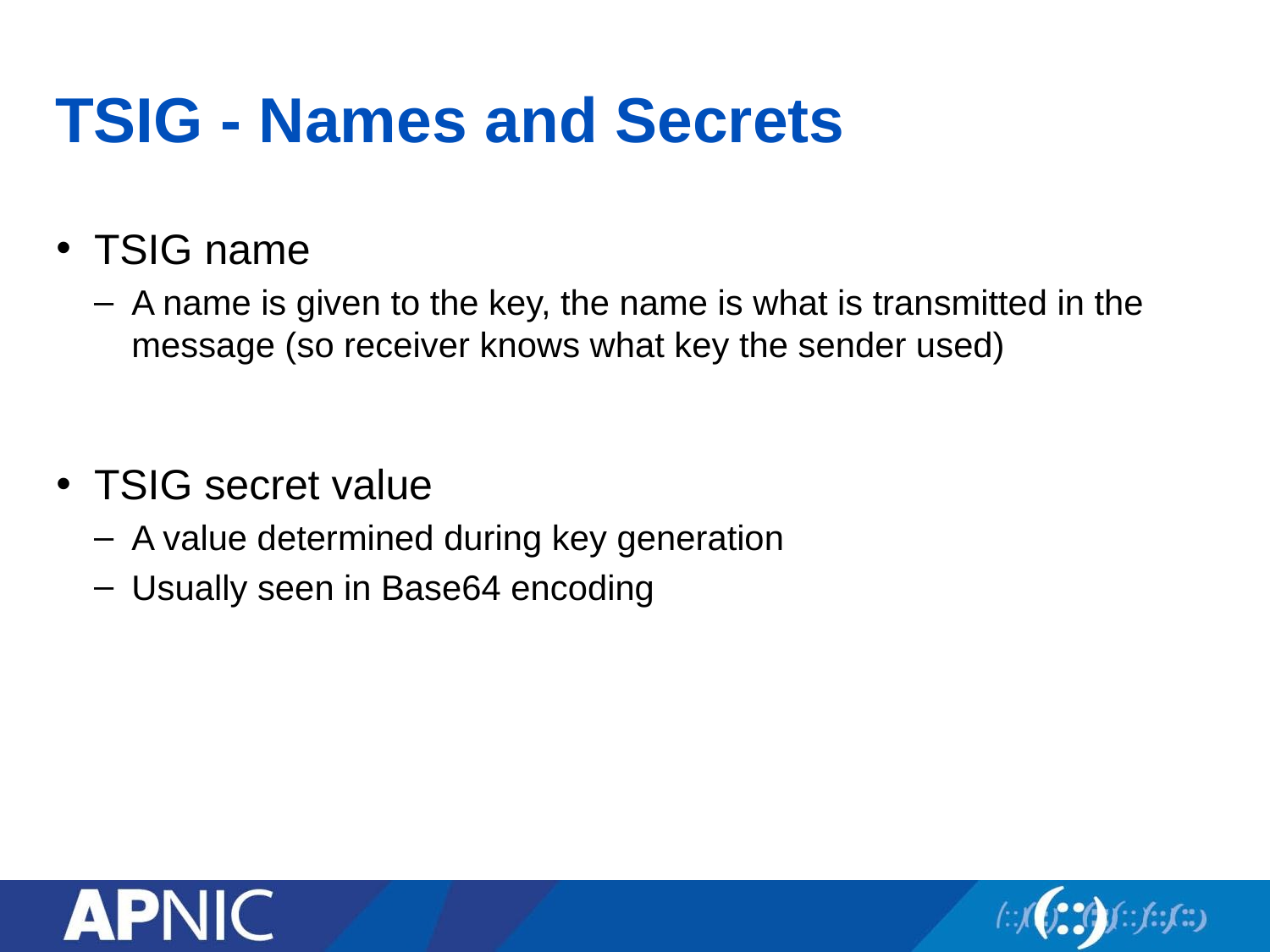

# TSIG - Names and Secrets
TSIG name
A name is given to the key, the name is what is transmitted in the message (so receiver knows what key the sender used)

TSIG secret value
A value determined during key generation
Usually seen in Base64 encoding